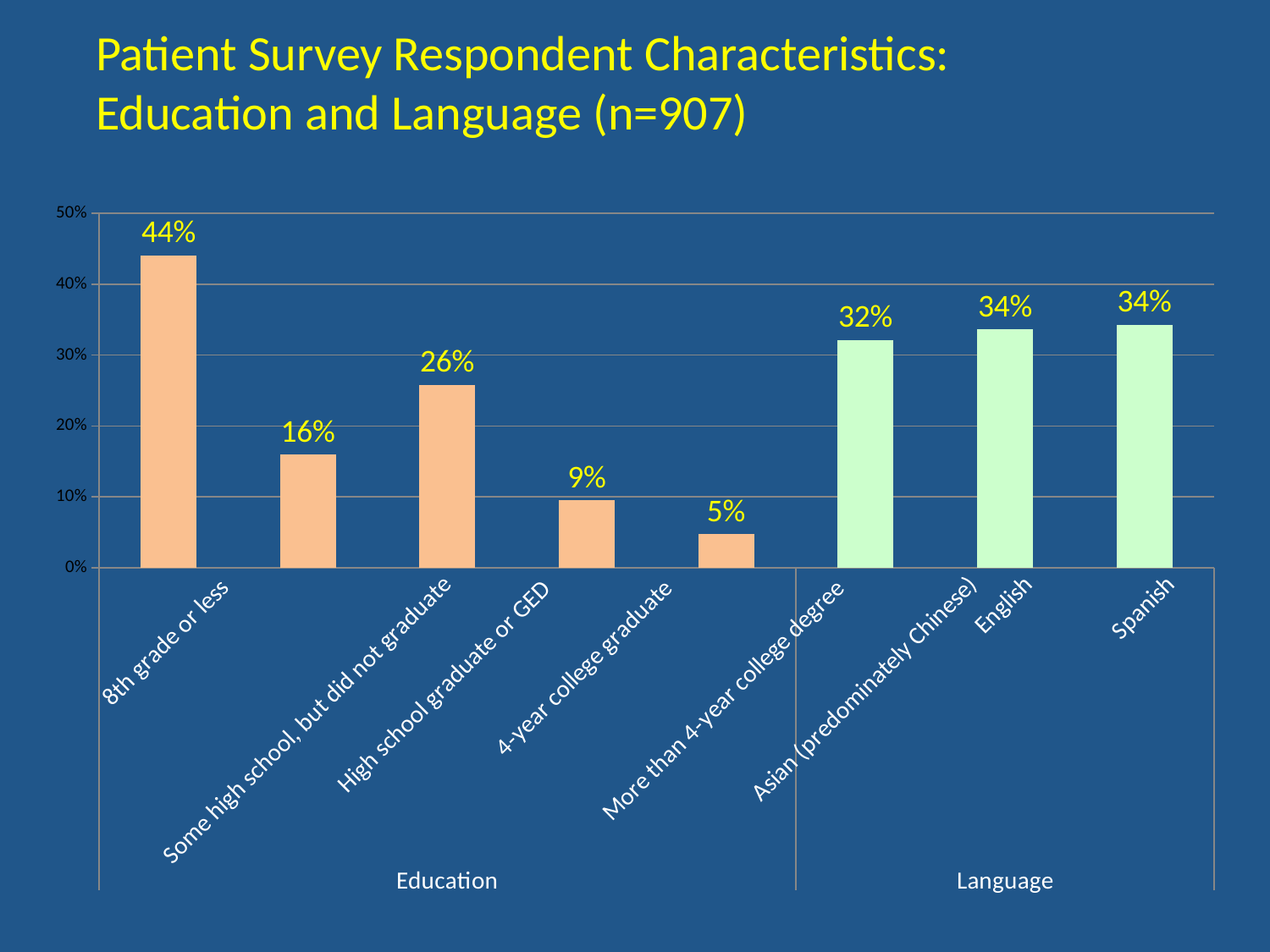

# Patient Survey Respondent Characteristics: Education and Language (n=907)

### Chart

| Category |  |
|---|---|
| 8th grade or less  | 0.440291704649043 |
| Some high school, but did not graduate | 0.159525979945305 |
| High school graduate or GED  | 0.257976298997265 |
| 4-year college graduate  | 0.0948040109389243 |
| More than 4-year college degree  | 0.0474020054694622 |
| Asian (predominately Chinese) | 0.3211 |
| English | 0.3361 |
| Spanish | 0.3428 |